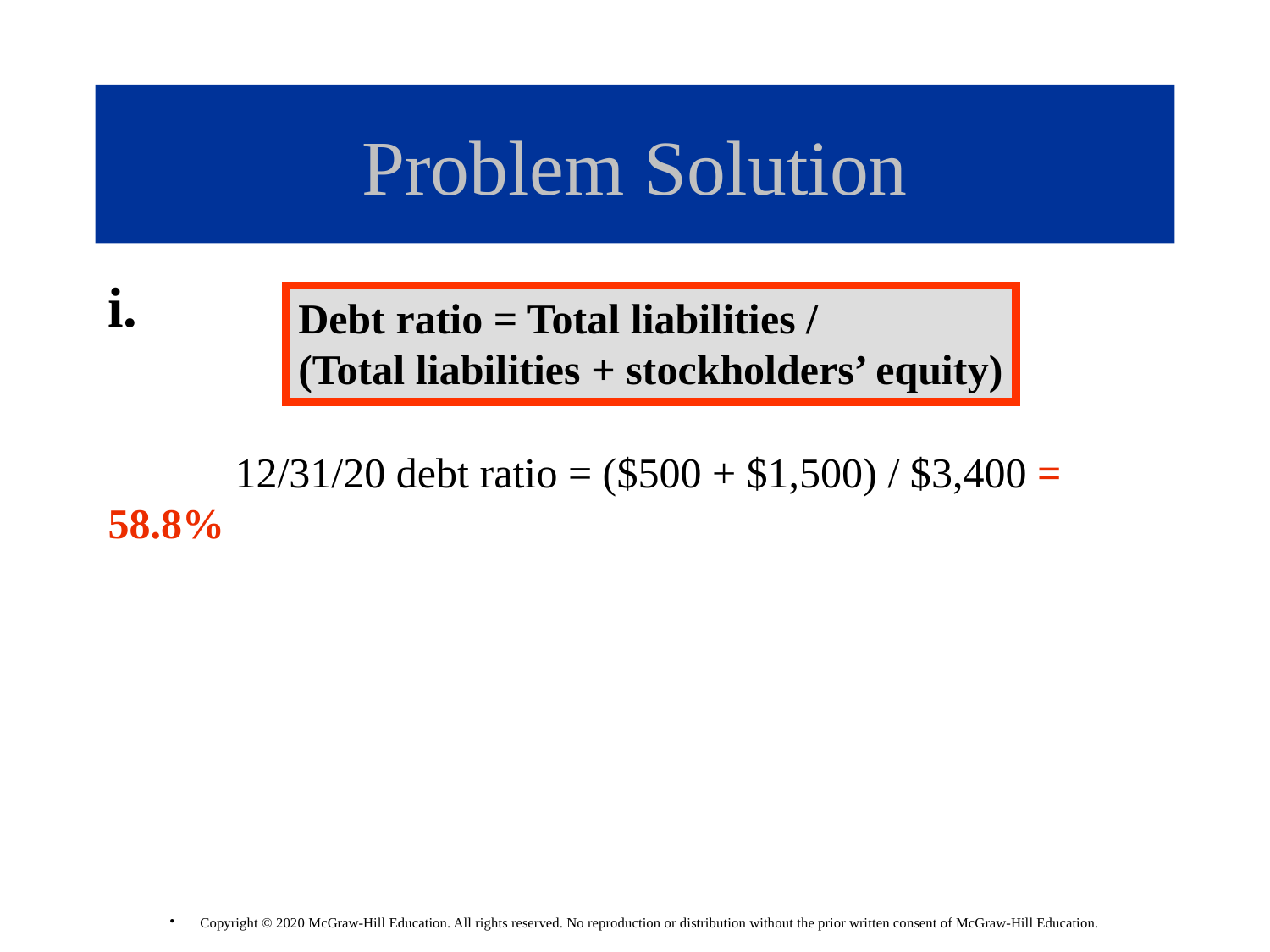

# Problem Solution
i.

  	12/31/20 debt ratio = ($500 + $1,500) / $3,400 = 58.8%

Debt ratio = Total liabilities /               (Total liabilities + stockholders’ equity)